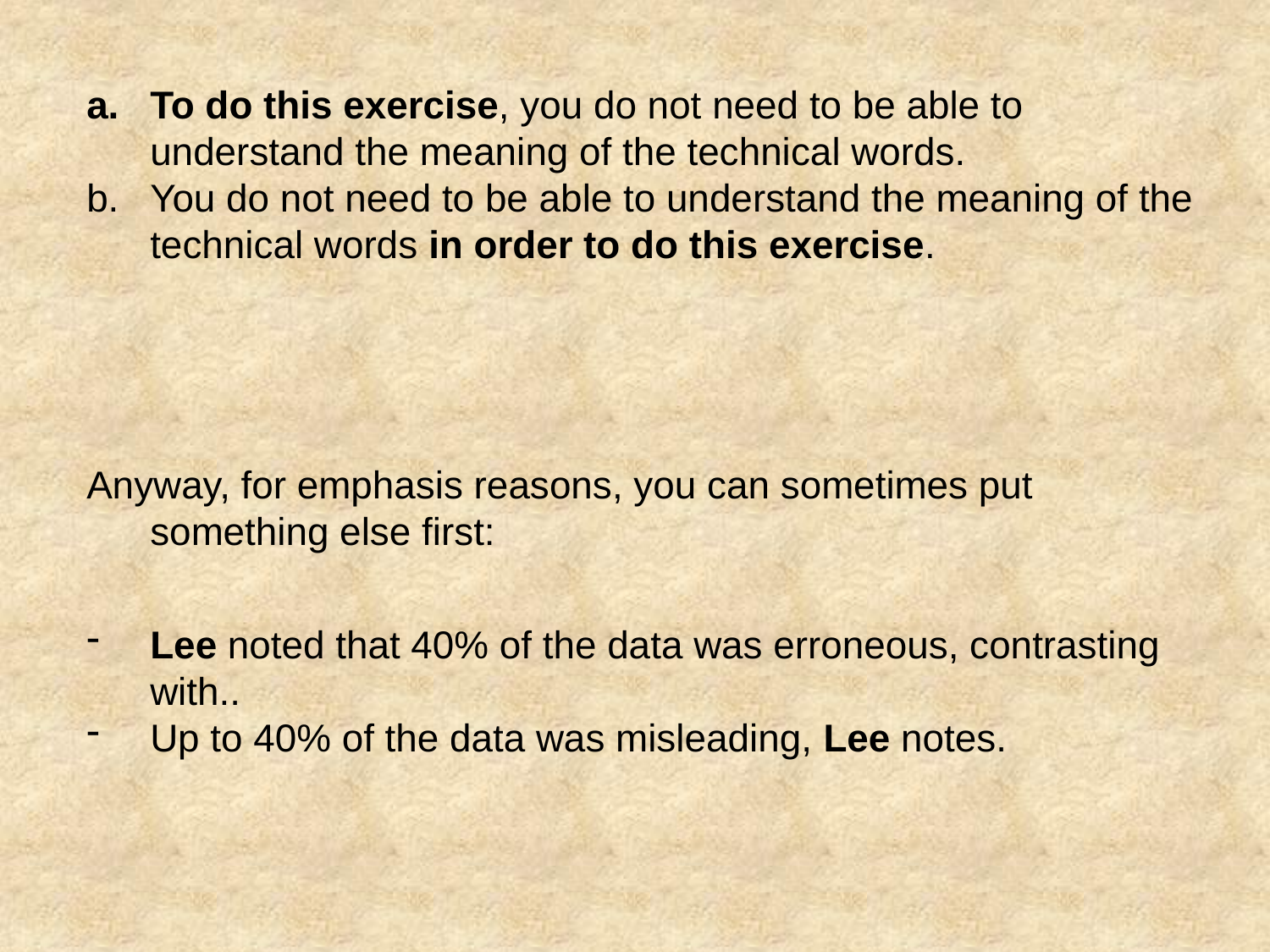

To do this exercise, you do not need to be able to understand the meaning of the technical words.
You do not need to be able to understand the meaning of the technical words in order to do this exercise.
Anyway, for emphasis reasons, you can sometimes put something else first:
Lee noted that 40% of the data was erroneous, contrasting with..
Up to 40% of the data was misleading, Lee notes.